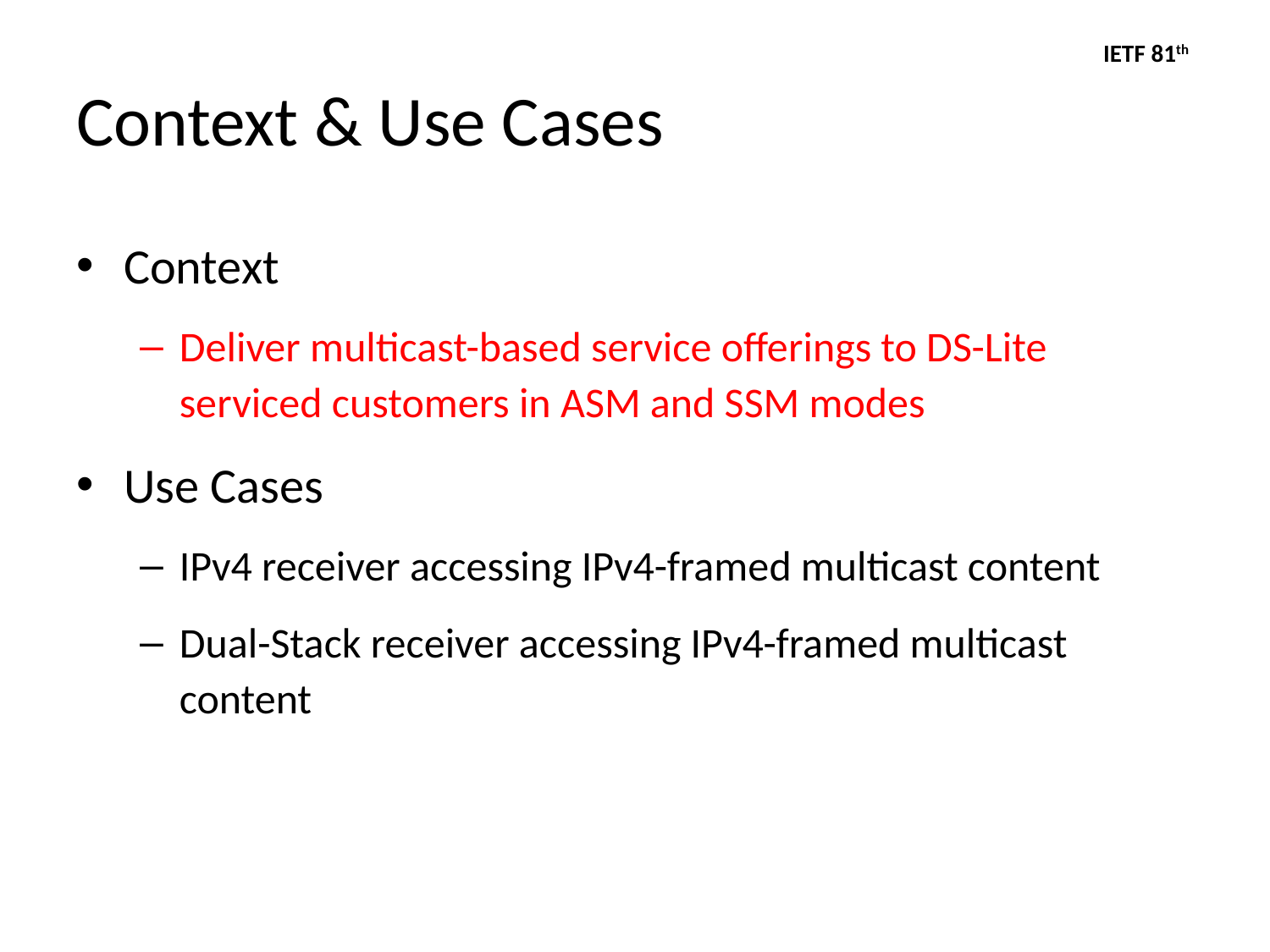

# Context & Use Cases
Context
Deliver multicast-based service offerings to DS-Lite serviced customers in ASM and SSM modes
Use Cases
IPv4 receiver accessing IPv4-framed multicast content
Dual-Stack receiver accessing IPv4-framed multicast content